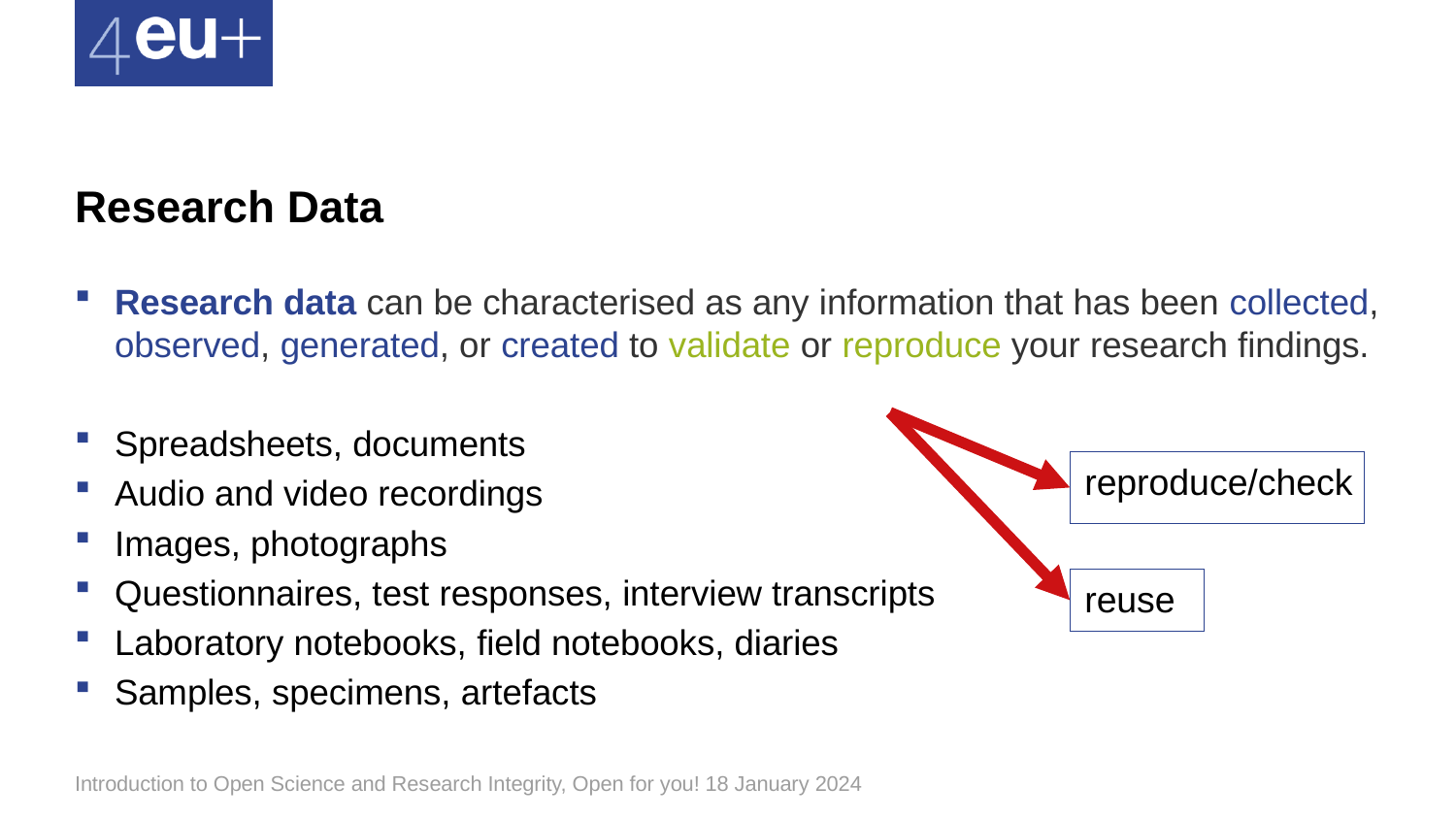

# Research Data
Research data can be characterised as any information that has been collected, observed, generated, or created to validate or reproduce your research findings.

Spreadsheets, documents
Audio and video recordings
Images, photographs
Questionnaires, test responses, interview transcripts
Laboratory notebooks, field notebooks, diaries
Samples, specimens, artefacts
reproduce/check
reuse
Introduction to Open Science and Research Integrity, Open for you! 18 January 2024